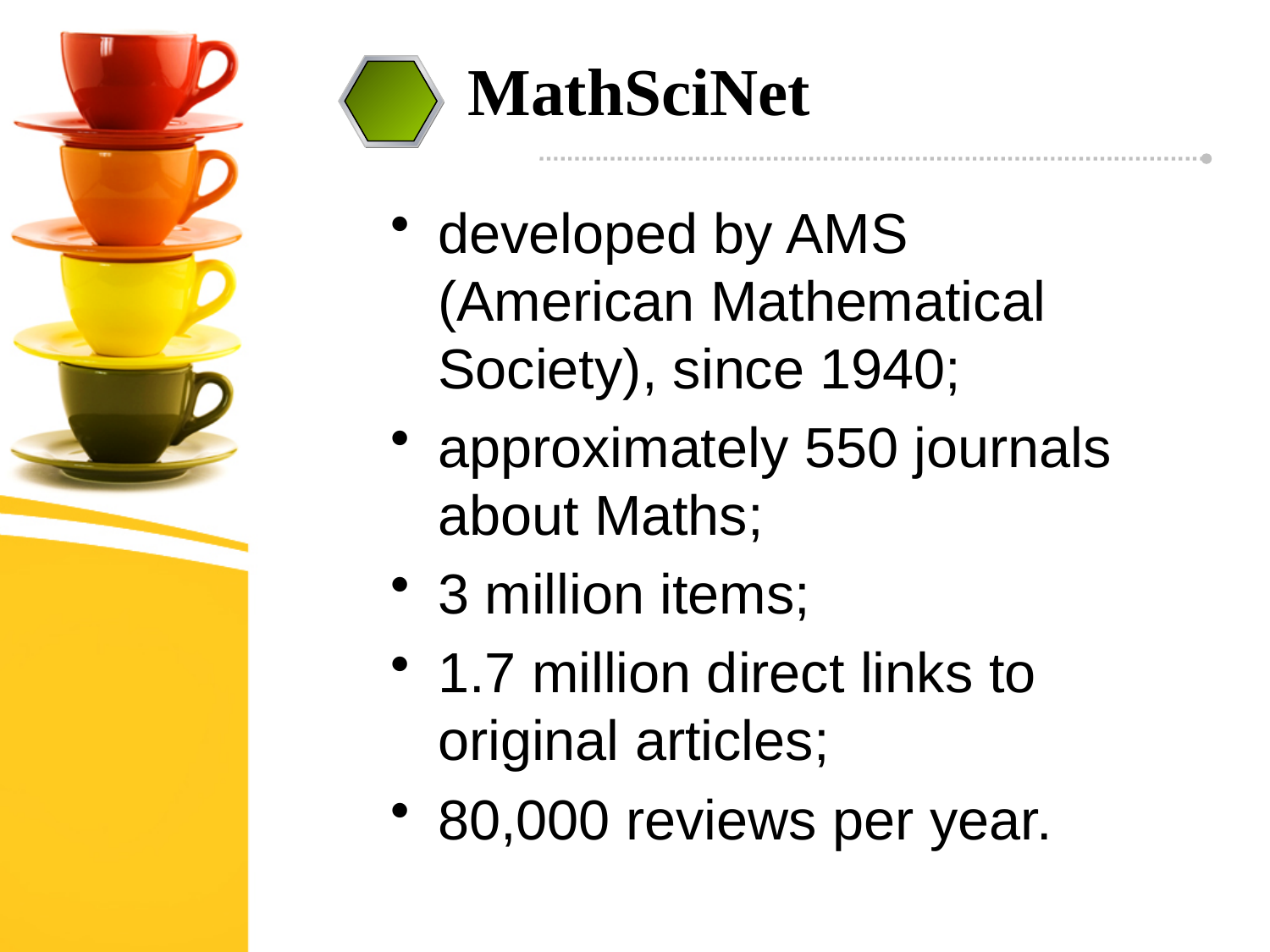

MathSciNet

developed by AMS (American Mathematical Society), since 1940;
approximately 550 journals about Maths;
3 million items;
1.7 million direct links to original articles;
80,000 reviews per year.